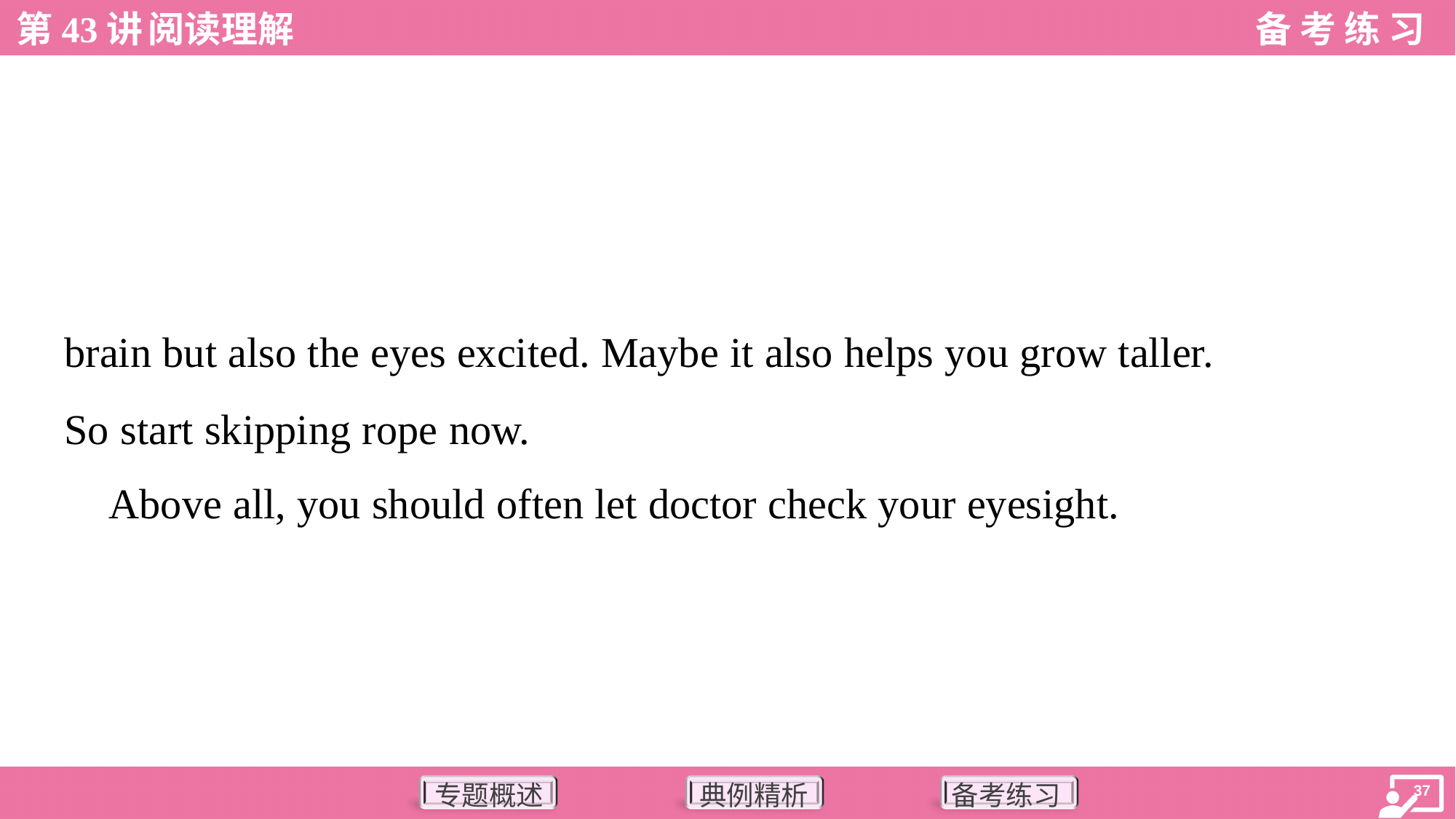

brain but also the eyes excited. Maybe it also helps you grow taller.
So start skipping rope now.
    Above all, you should often let doctor check your eyesight.